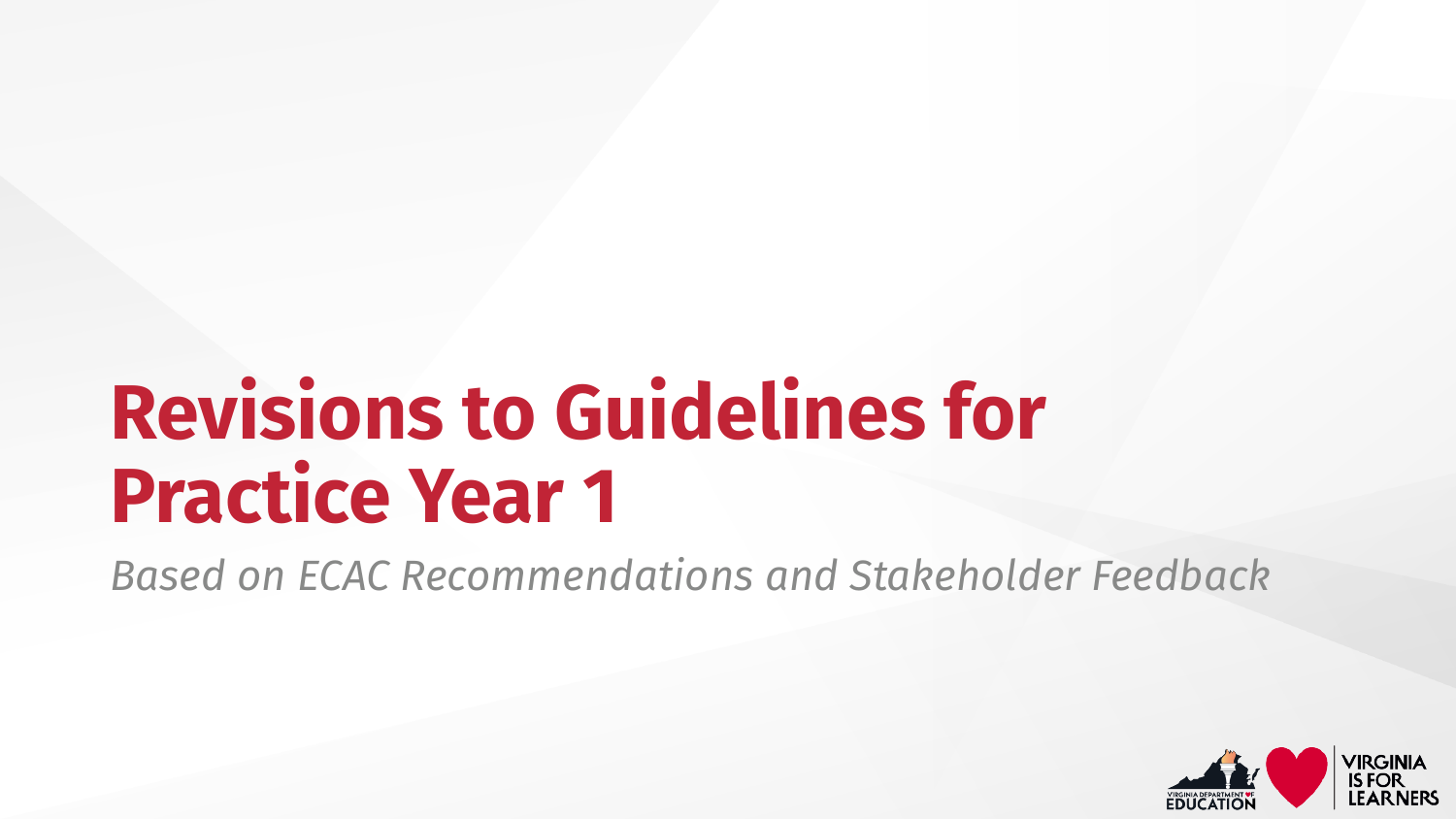

# Revisions to Guidelines for Practice Year 1
Based on ECAC Recommendations and Stakeholder Feedback